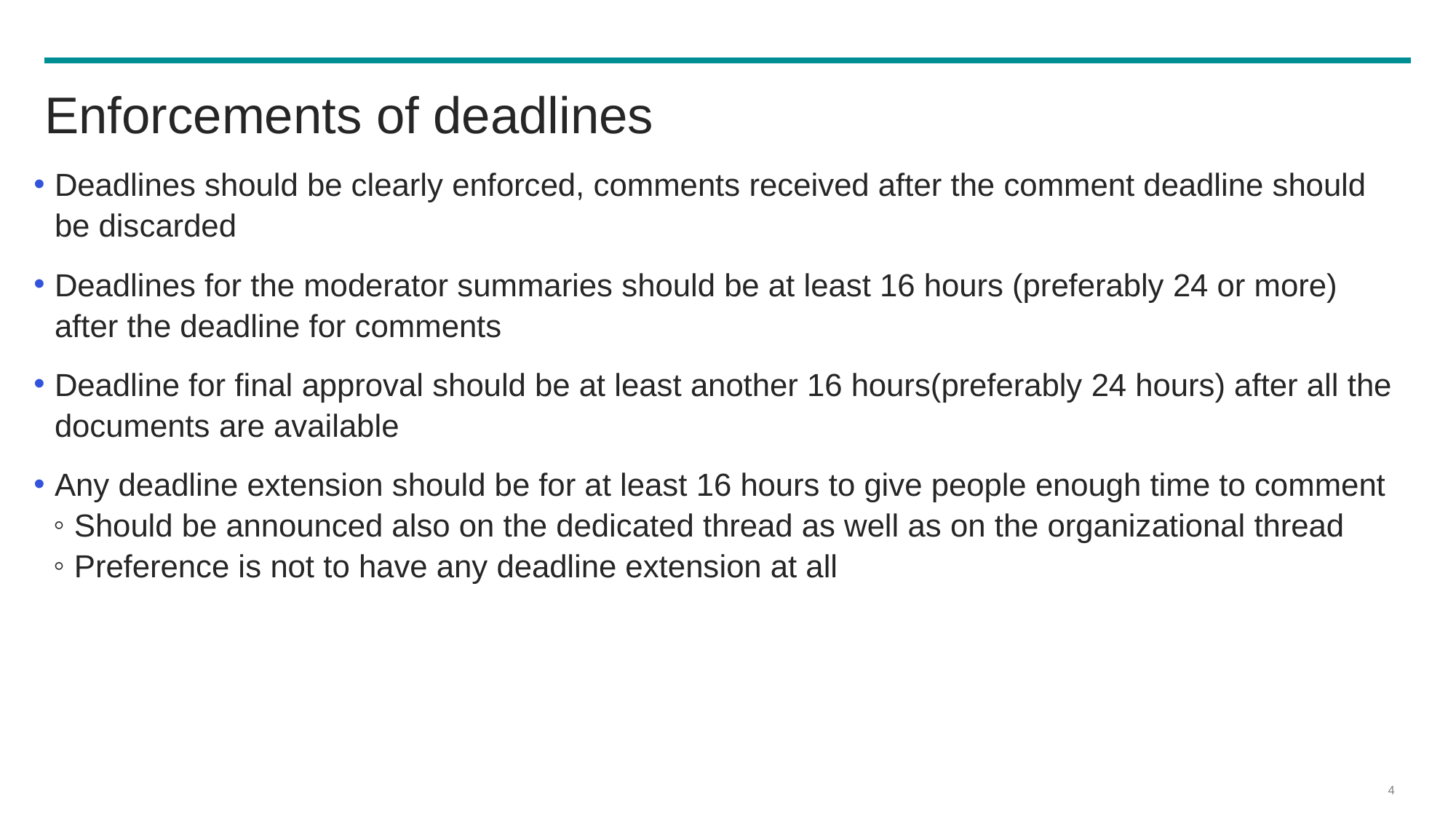

# Enforcements of deadlines
Deadlines should be clearly enforced, comments received after the comment deadline should be discarded
Deadlines for the moderator summaries should be at least 16 hours (preferably 24 or more) after the deadline for comments
Deadline for final approval should be at least another 16 hours(preferably 24 hours) after all the documents are available
Any deadline extension should be for at least 16 hours to give people enough time to comment
Should be announced also on the dedicated thread as well as on the organizational thread
Preference is not to have any deadline extension at all